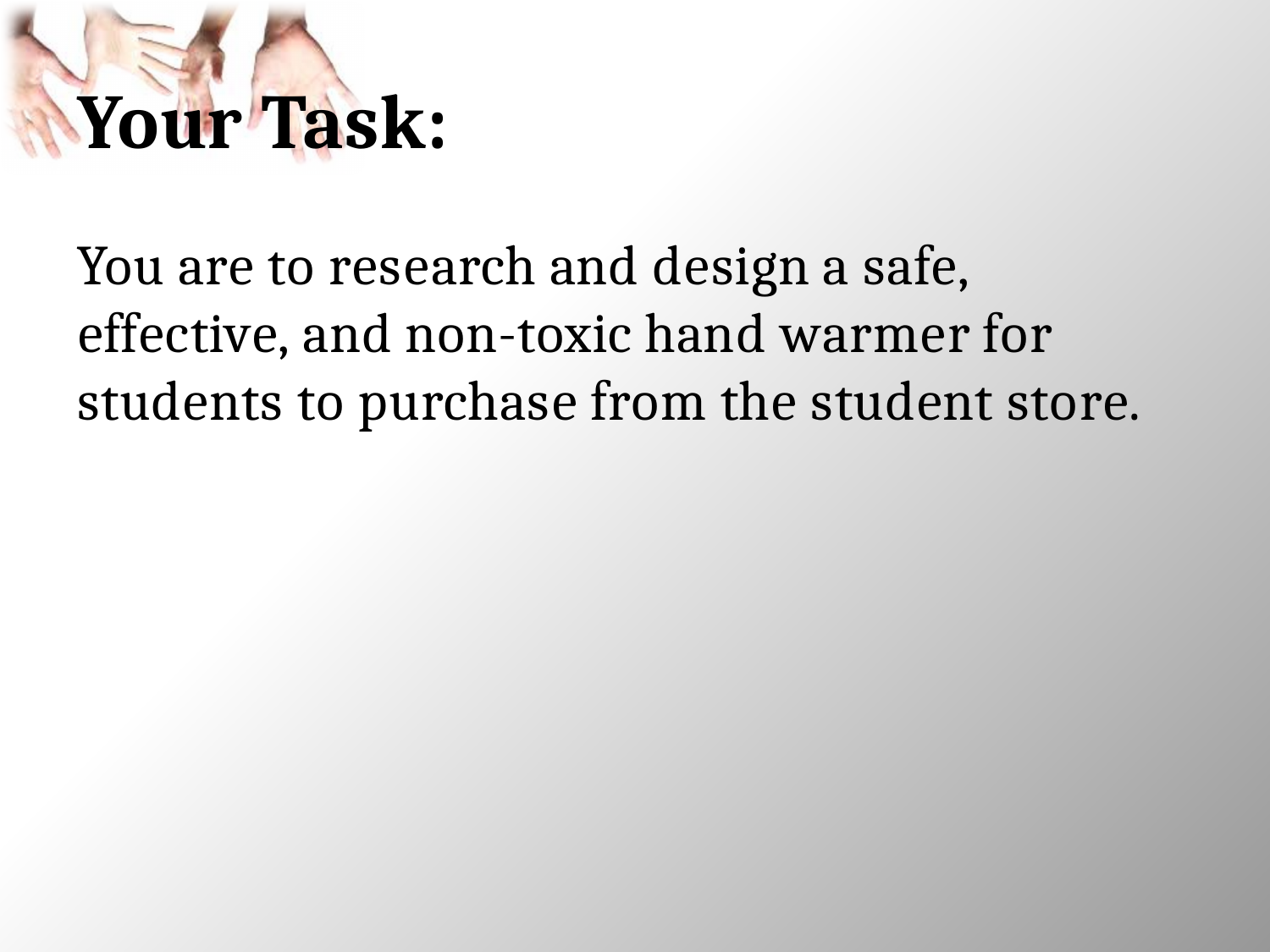

# Your Task:
You are to research and design a safe, effective, and non-toxic hand warmer for students to purchase from the student store.